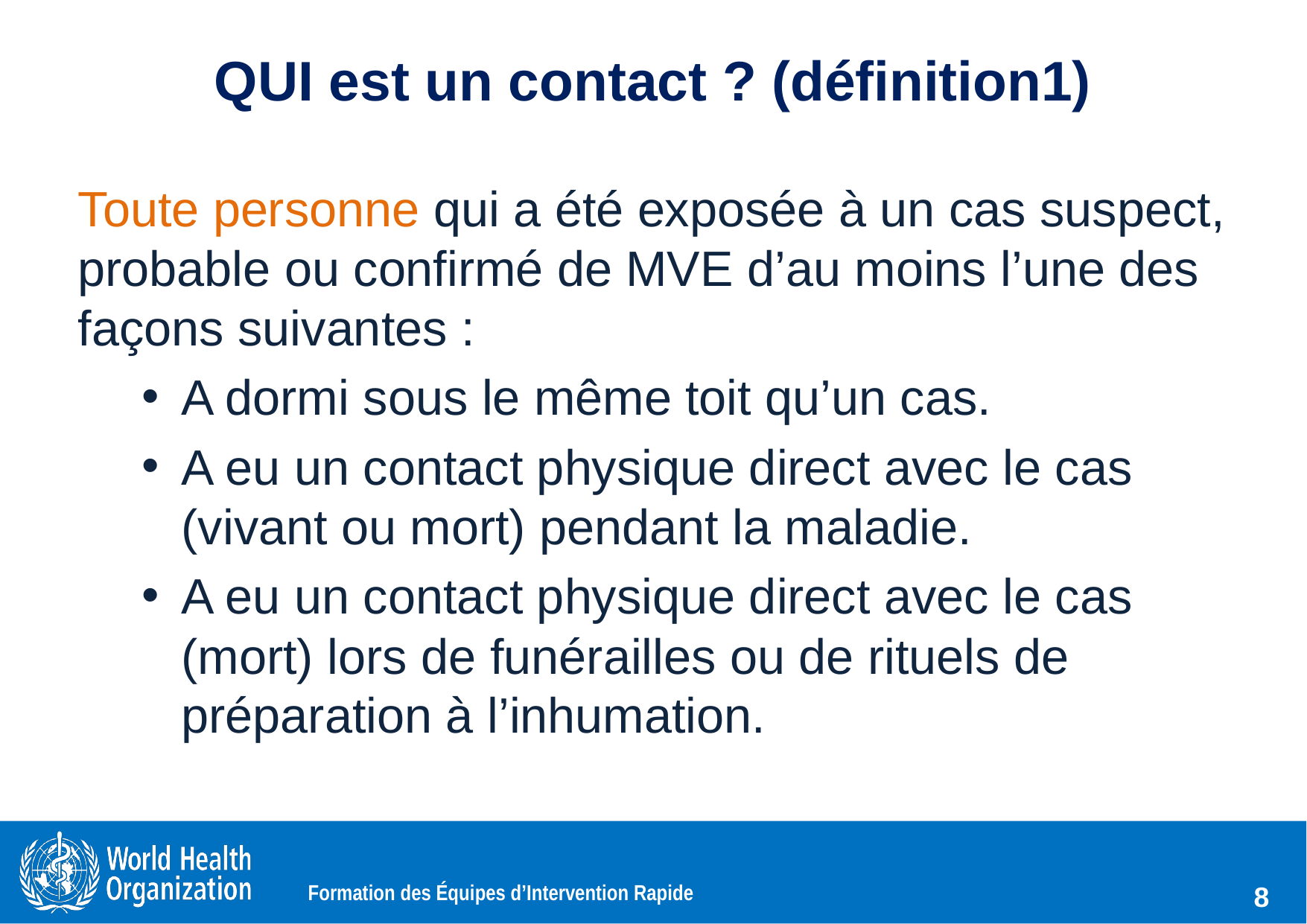

# QUI est un contact ? (définition1)
Toute personne qui a été exposée à un cas suspect, probable ou confirmé de MVE d’au moins l’une des façons suivantes :
A dormi sous le même toit qu’un cas.
A eu un contact physique direct avec le cas
(vivant ou mort) pendant la maladie.
A eu un contact physique direct avec le cas (mort) lors de funérailles ou de rituels de préparation à l’inhumation.